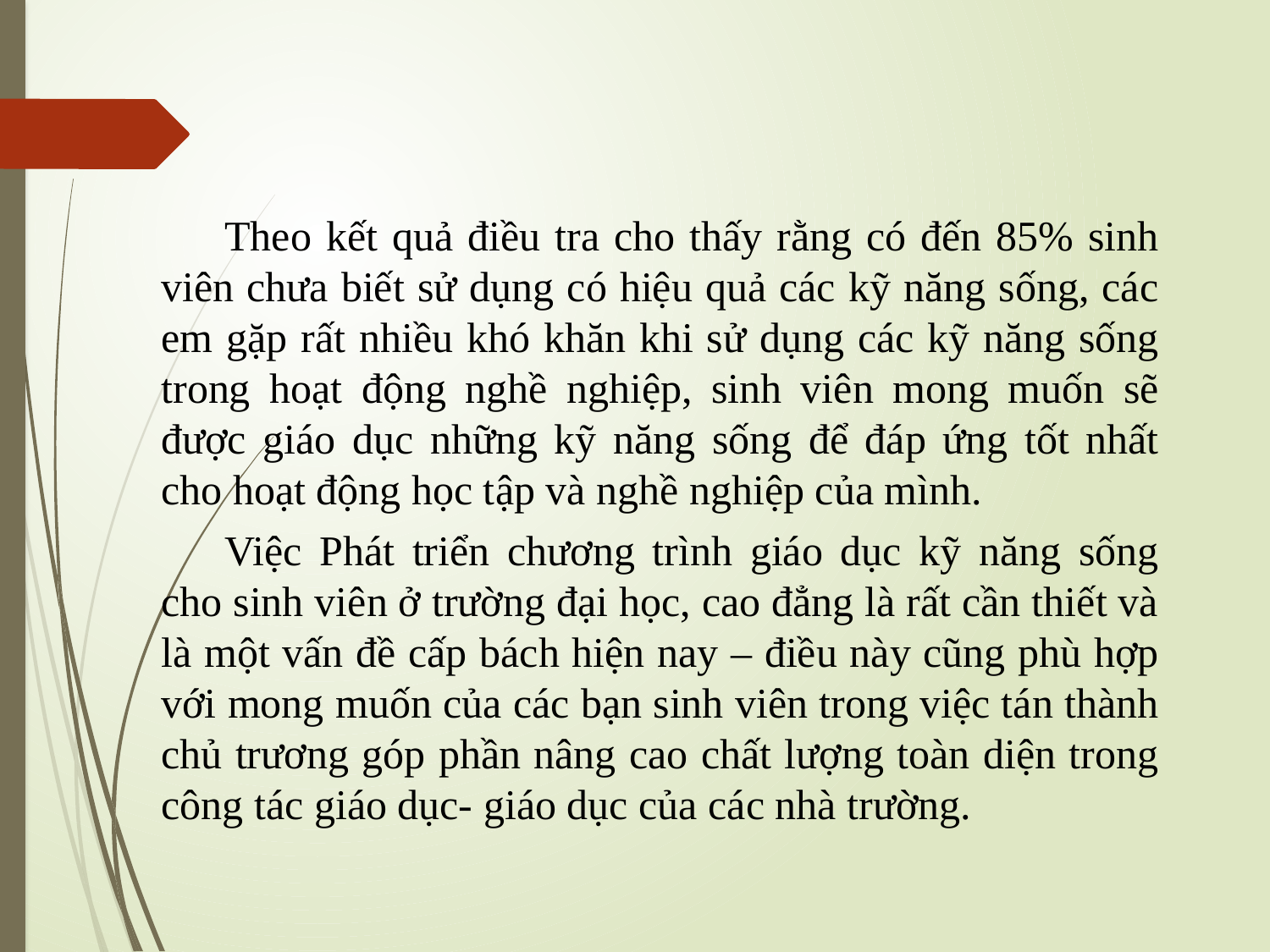

Theo kết quả điều tra cho thấy rằng có đến 85% sinh viên chưa biết sử dụng có hiệu quả các kỹ năng sống, các em gặp rất nhiều khó khăn khi sử dụng các kỹ năng sống trong hoạt động nghề nghiệp, sinh viên mong muốn sẽ được giáo dục những kỹ năng sống để đáp ứng tốt nhất cho hoạt động học tập và nghề nghiệp của mình.
Việc Phát triển chương trình giáo dục kỹ năng sống cho sinh viên ở trường đại học, cao đẳng là rất cần thiết và là một vấn đề cấp bách hiện nay – điều này cũng phù hợp với mong muốn của các bạn sinh viên trong việc tán thành chủ trương góp phần nâng cao chất lượng toàn diện trong công tác giáo dục- giáo dục của các nhà trường.